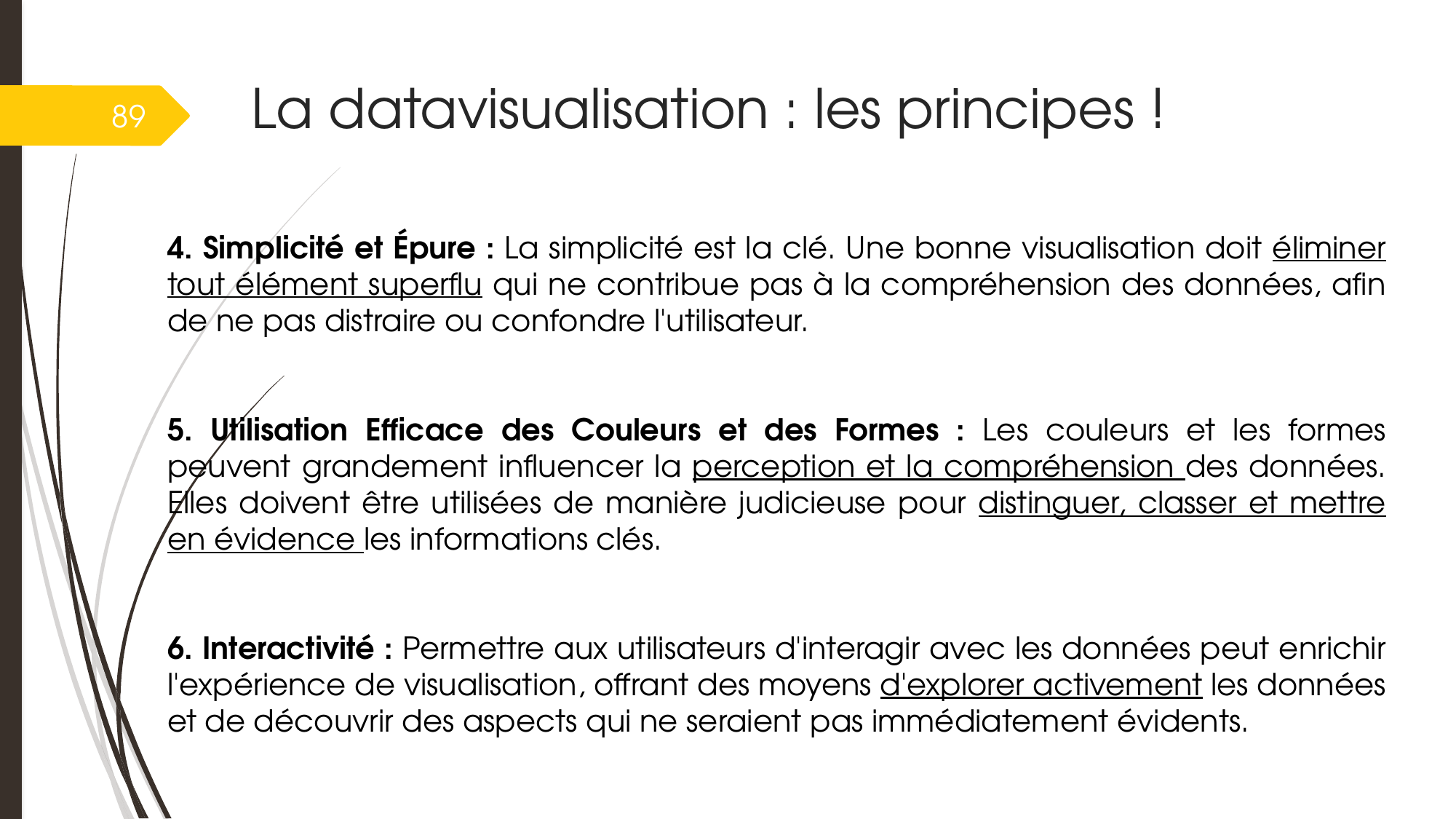

La datavisualisation : les principes !
89
4. Simplicité et Épure : La simplicité est la clé. Une bonne visualisation doit éliminer tout élément superflu qui ne contribue pas à la compréhension des données, afin de ne pas distraire ou confondre l'utilisateur.

5. Utilisation Efficace des Couleurs et des Formes : Les couleurs et les formes peuvent grandement influencer la perception et la compréhension des données. Elles doivent être utilisées de manière judicieuse pour distinguer, classer et mettre en évidence les informations clés.

6. Interactivité : Permettre aux utilisateurs d'interagir avec les données peut enrichir l'expérience de visualisation, offrant des moyens d'explorer activement les données et de découvrir des aspects qui ne seraient pas immédiatement évidents.